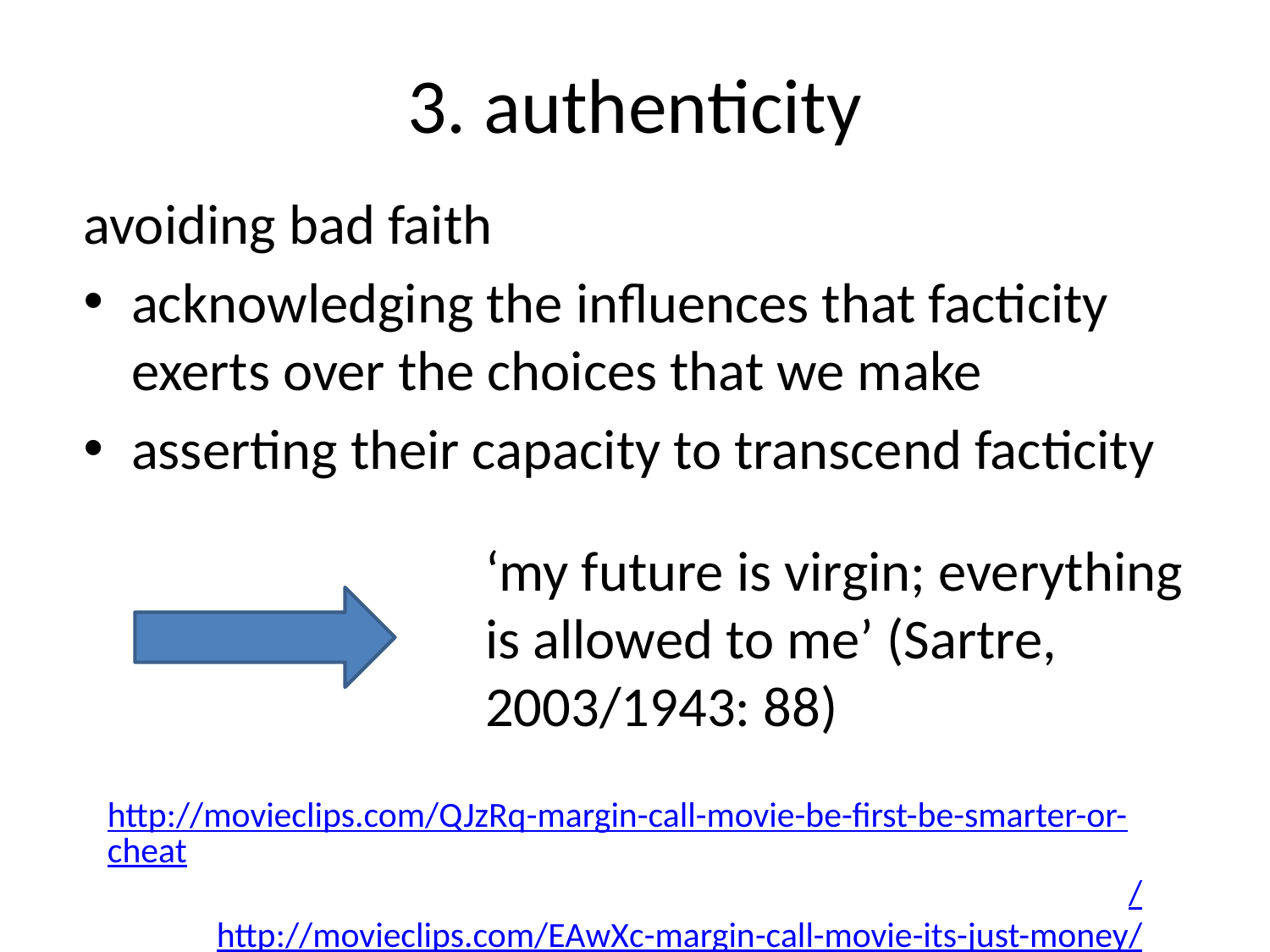

# 3. authenticity
avoiding bad faith
acknowledging the influences that facticity exerts over the choices that we make
asserting their capacity to transcend facticity
‘my future is virgin; everything is allowed to me’ (Sartre, 2003/1943: 88)

http://movieclips.com/QJzRq-margin-call-movie-be-first-be-smarter-or-cheat/
http://movieclips.com/EAwXc-margin-call-movie-its-just-money/